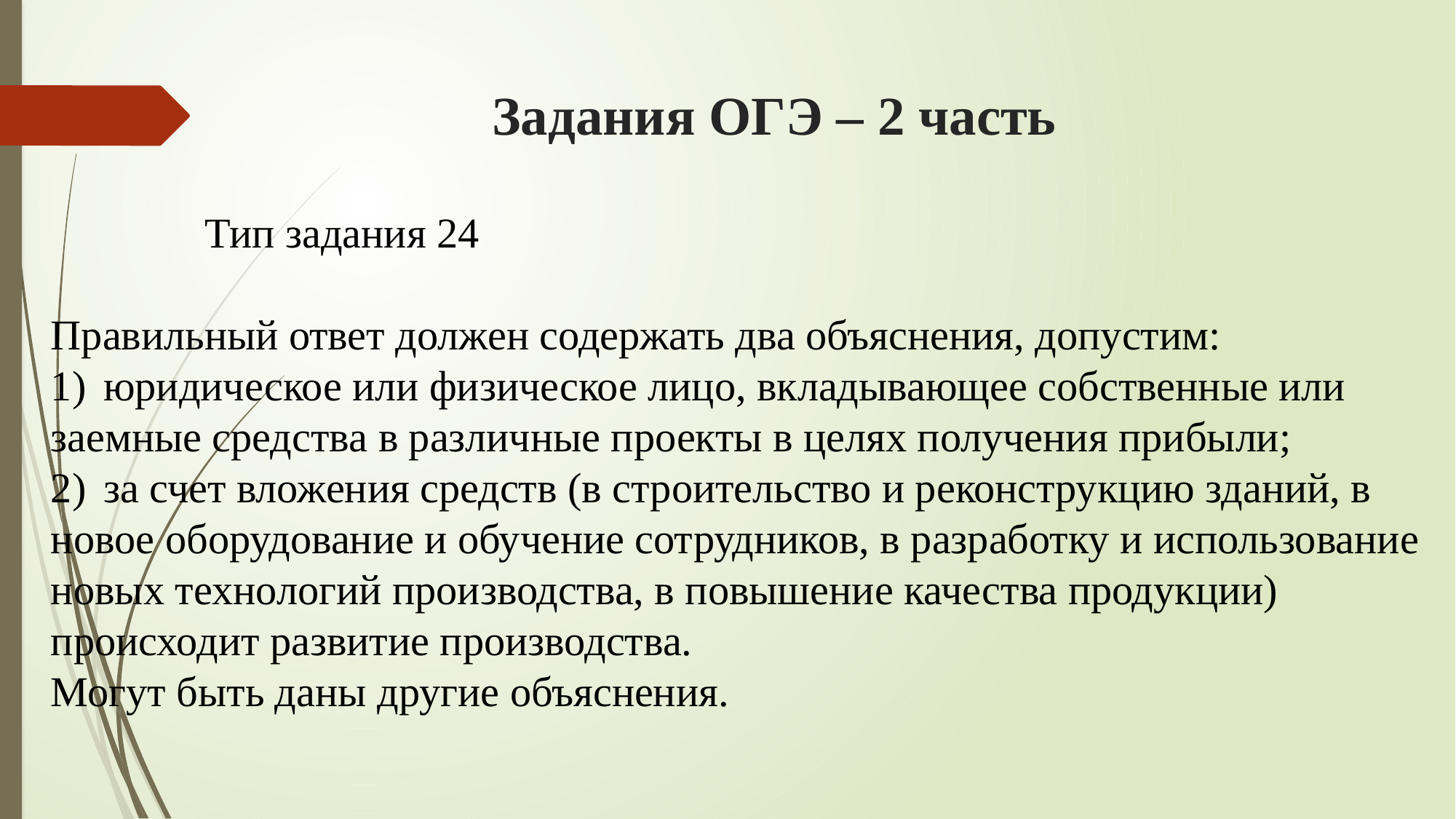

# Задания ОГЭ – 2 часть
             Тип задания 24

Правильный ответ должен содержать два объяснения, допустим:
1)  юридическое или физическое лицо, вкладывающее собственные или заемные средства в различные проекты в целях получения прибыли;
2)  за счет вложения средств (в строительство и реконструкцию зданий, в новое оборудование и обучение сотрудников, в разработку и использование новых технологий производства, в повышение качества продукции) происходит развитие производства.
Могут быть даны другие объяснения.